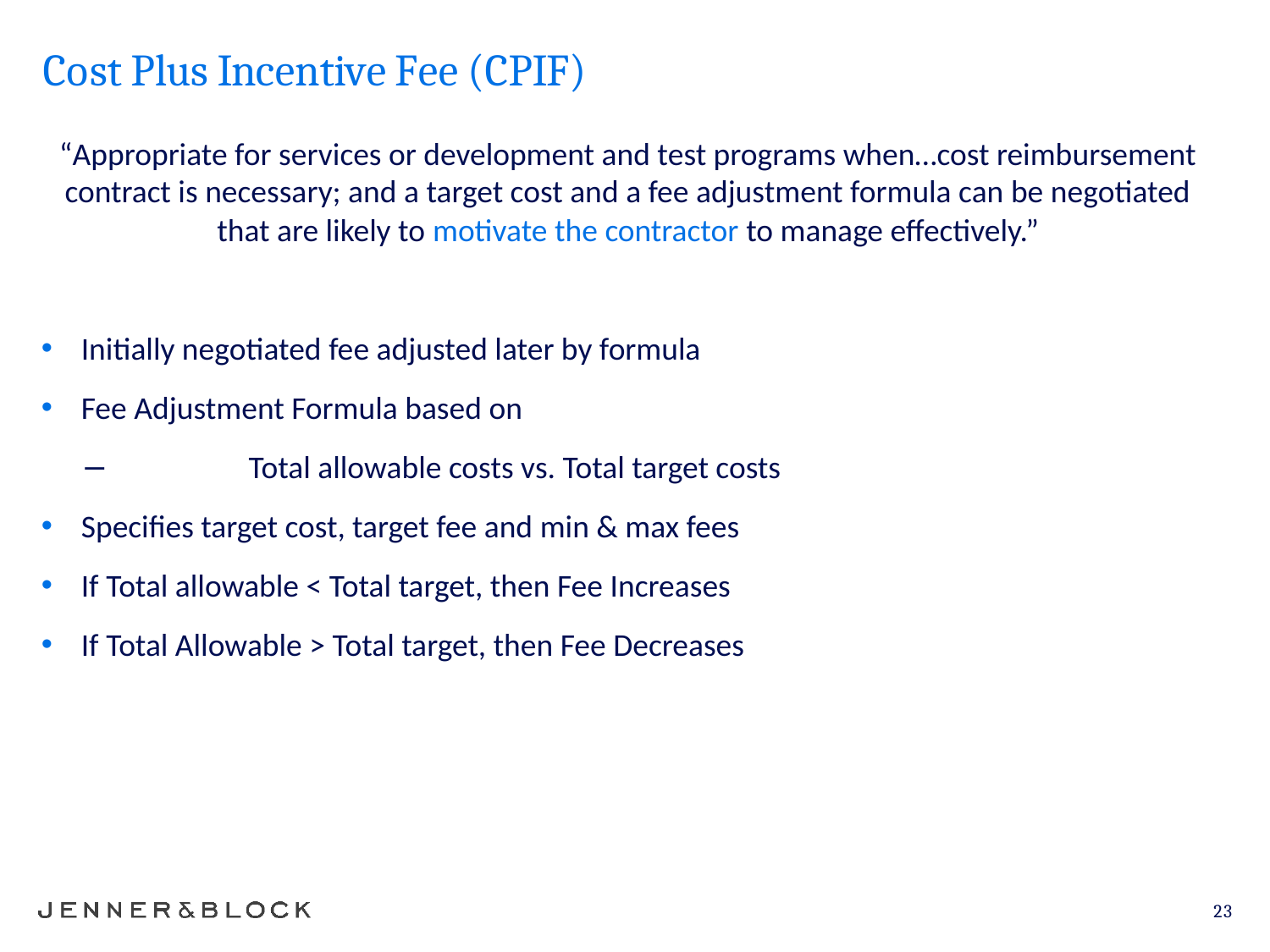

# Cost Plus Incentive Fee (CPIF)
“Appropriate for services or development and test programs when…cost reimbursement contract is necessary; and a target cost and a fee adjustment formula can be negotiated that are likely to motivate the contractor to manage effectively.”

Initially negotiated fee adjusted later by formula
Fee Adjustment Formula based on
	Total allowable costs vs. Total target costs
Specifies target cost, target fee and min & max fees
If Total allowable < Total target, then Fee Increases
If Total Allowable > Total target, then Fee Decreases